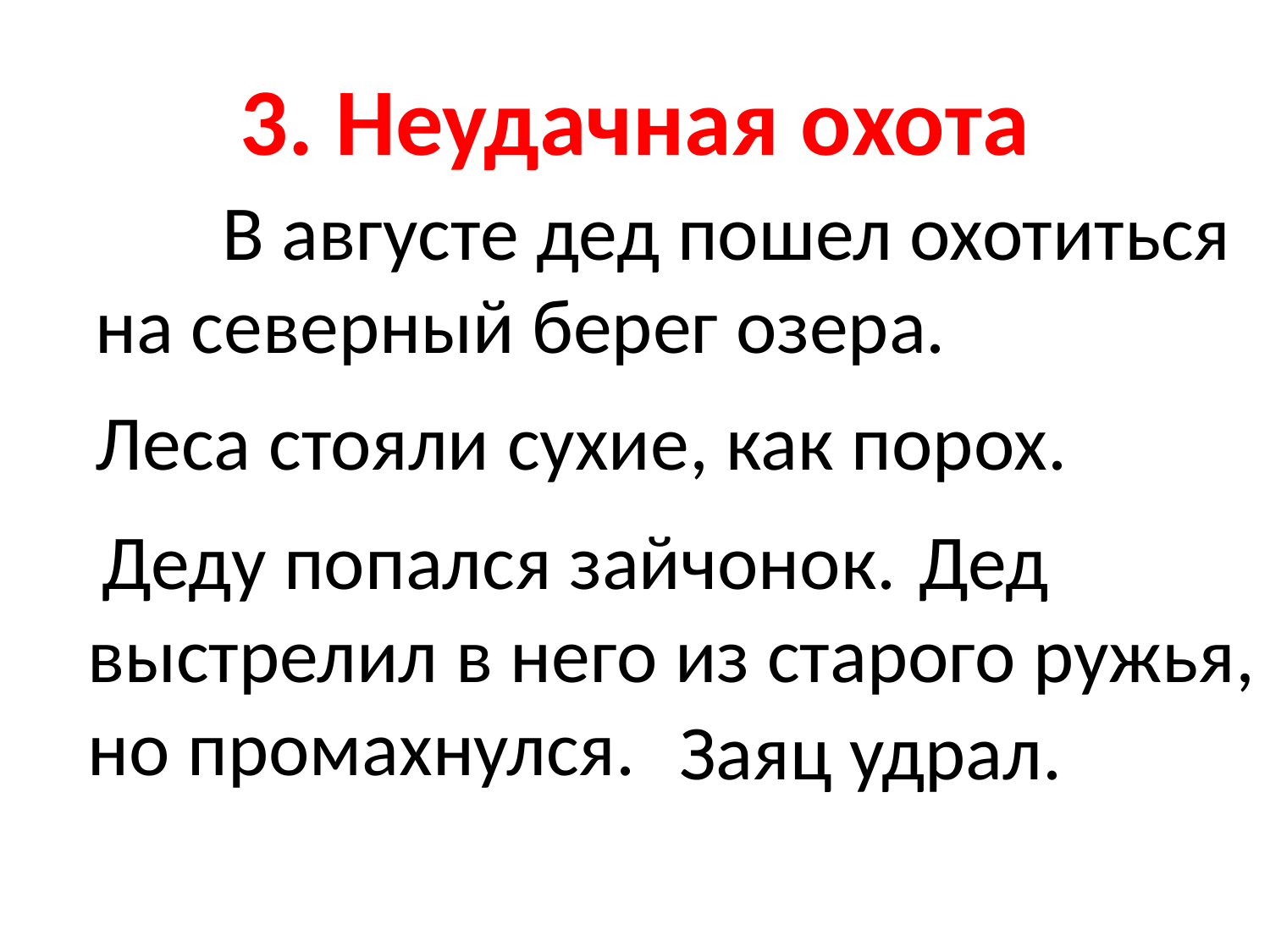

# 3. Неудачная охота
		В августе дед пошел охотиться на северный берег озера.

	Леса стояли сухие, как порох.

Деду попался зайчонок.  Дед выстрелил в него из старого ружья, но промахнулся.
Деду попался зайчонок.
Заяц удрал.